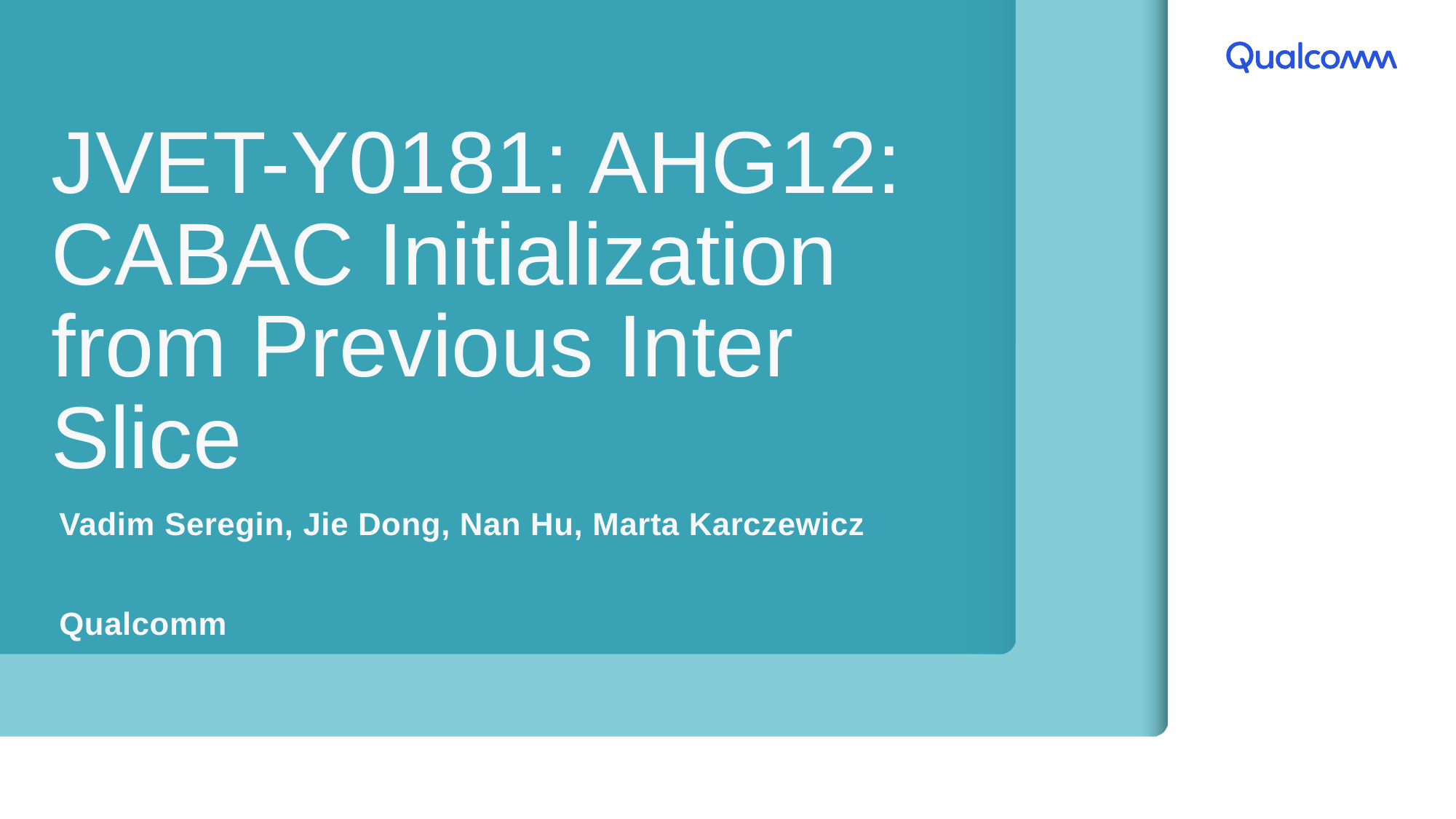

# JVET-Y0181: AHG12: CABAC Initialization from Previous Inter Slice
Vadim Seregin, Jie Dong, Nan Hu, Marta Karczewicz

Qualcomm